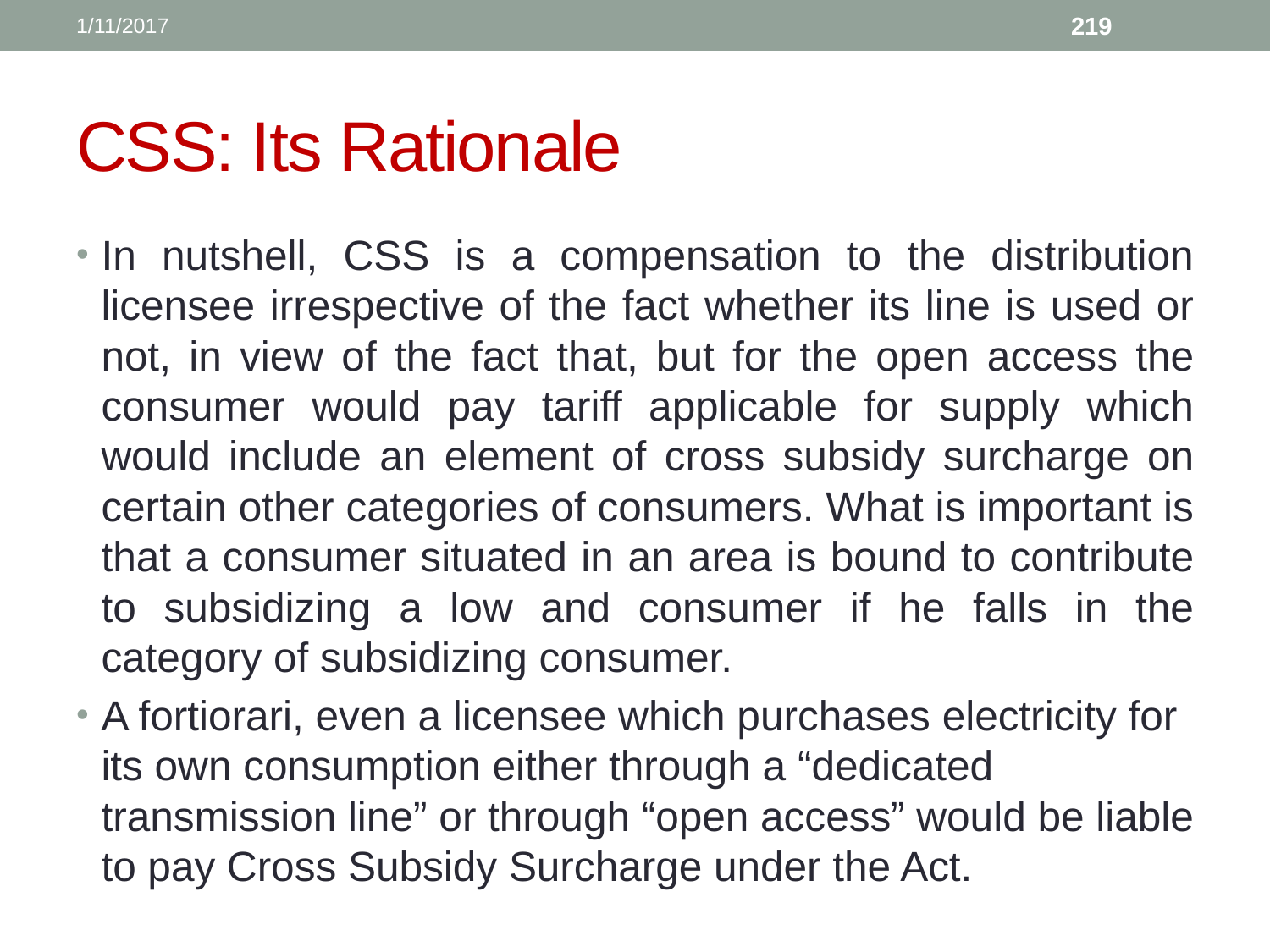

1/11/2017
219
# CSS: Its Rationale
In nutshell, CSS is a compensation to the distribution licensee irrespective of the fact whether its line is used or not, in view of the fact that, but for the open access the consumer would pay tariff applicable for supply which would include an element of cross subsidy surcharge on certain other categories of consumers. What is important is that a consumer situated in an area is bound to contribute to subsidizing a low and consumer if he falls in the category of subsidizing consumer.
A fortiorari, even a licensee which purchases electricity for its own consumption either through a “dedicated transmission line” or through “open access” would be liable to pay Cross Subsidy Surcharge under the Act.